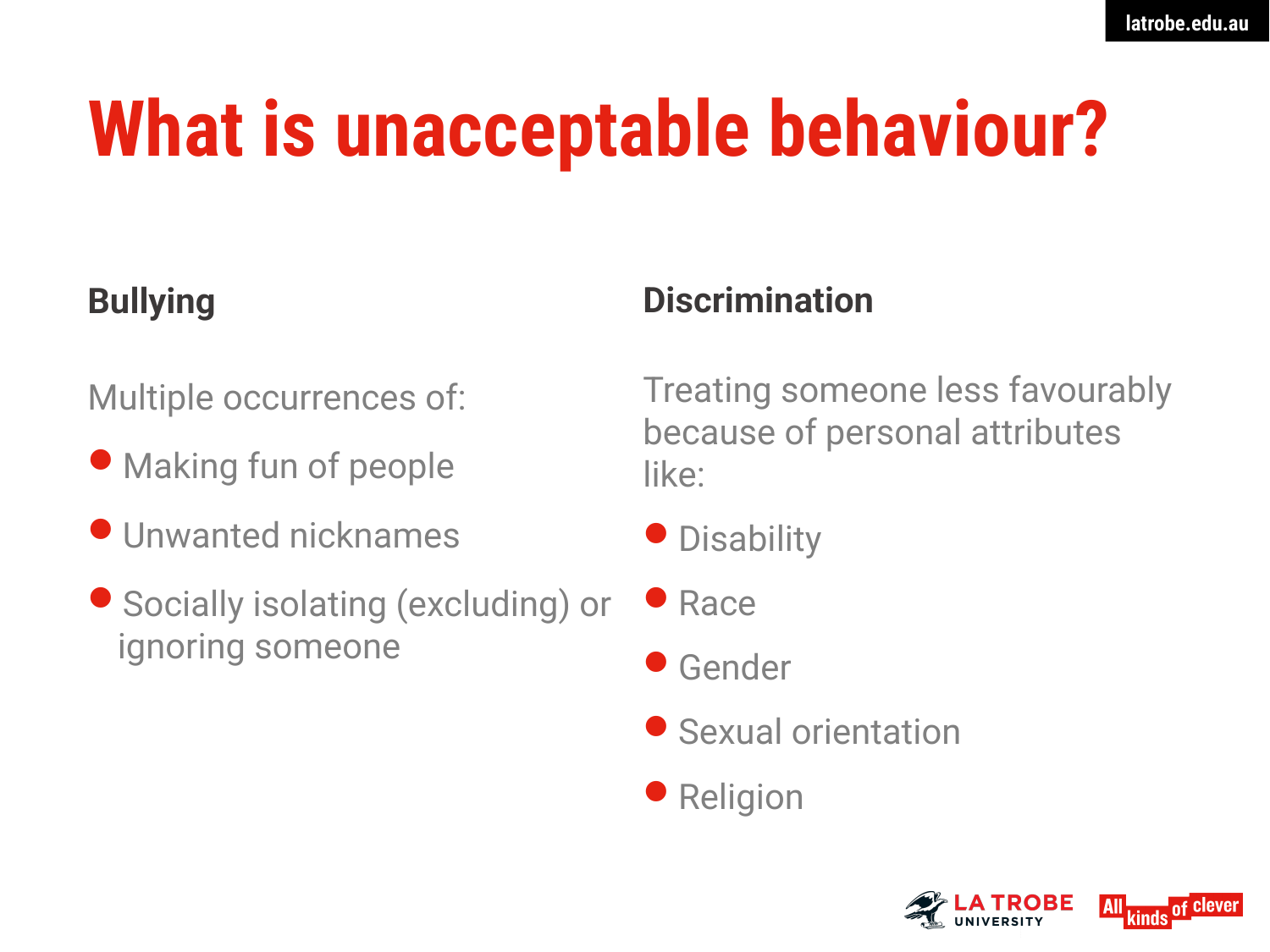

# What is unacceptable behaviour?
Discrimination
Bullying
Treating someone less favourably because of personal attributes like:
Disability
Race
Gender
Sexual orientation
Religion

Multiple occurrences of:
Making fun of people
Unwanted nicknames
Socially isolating (excluding) or ignoring someone